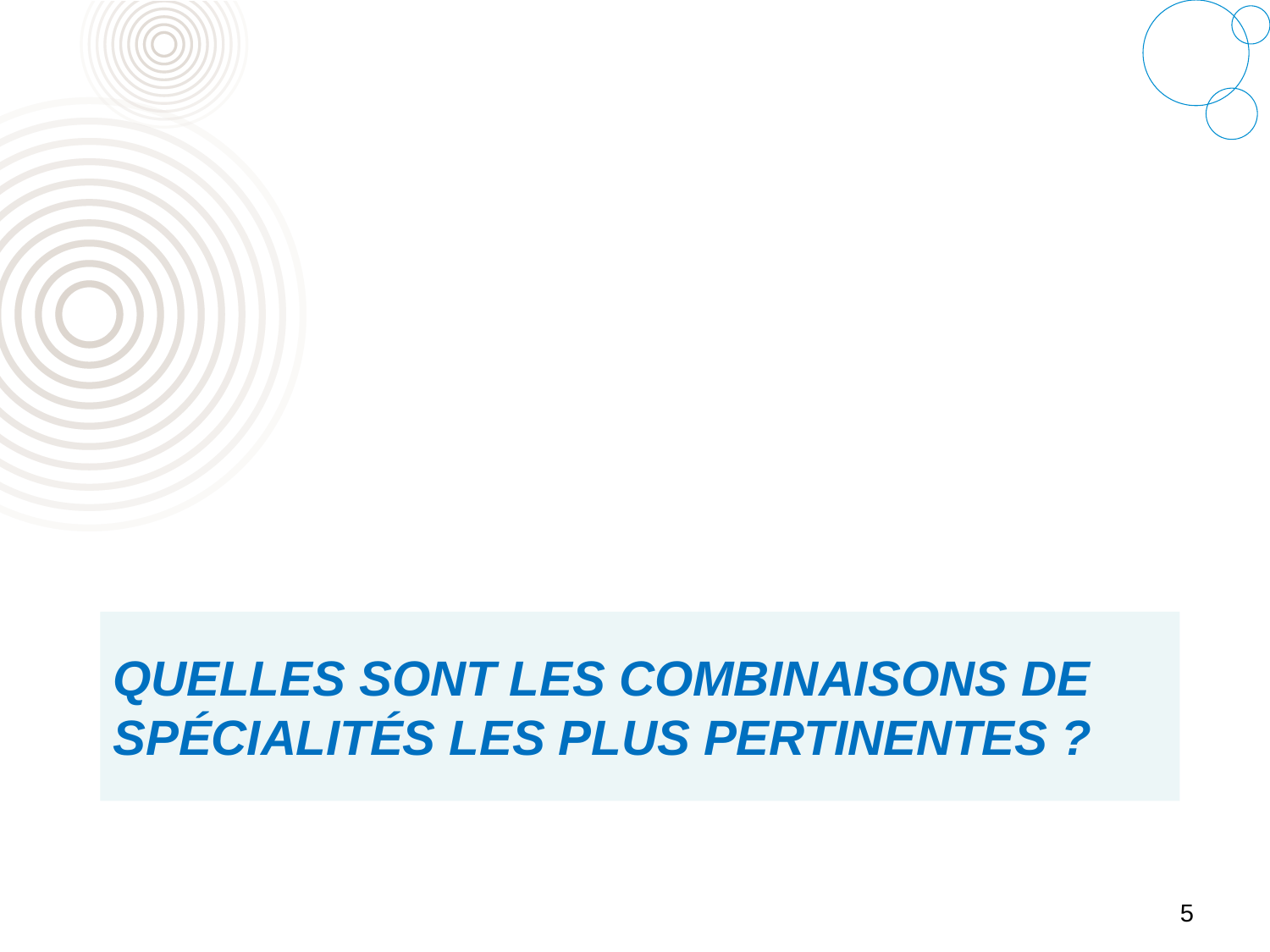

# Quelles sont les combinaisons de spécialités les plus pertinentes ?

5